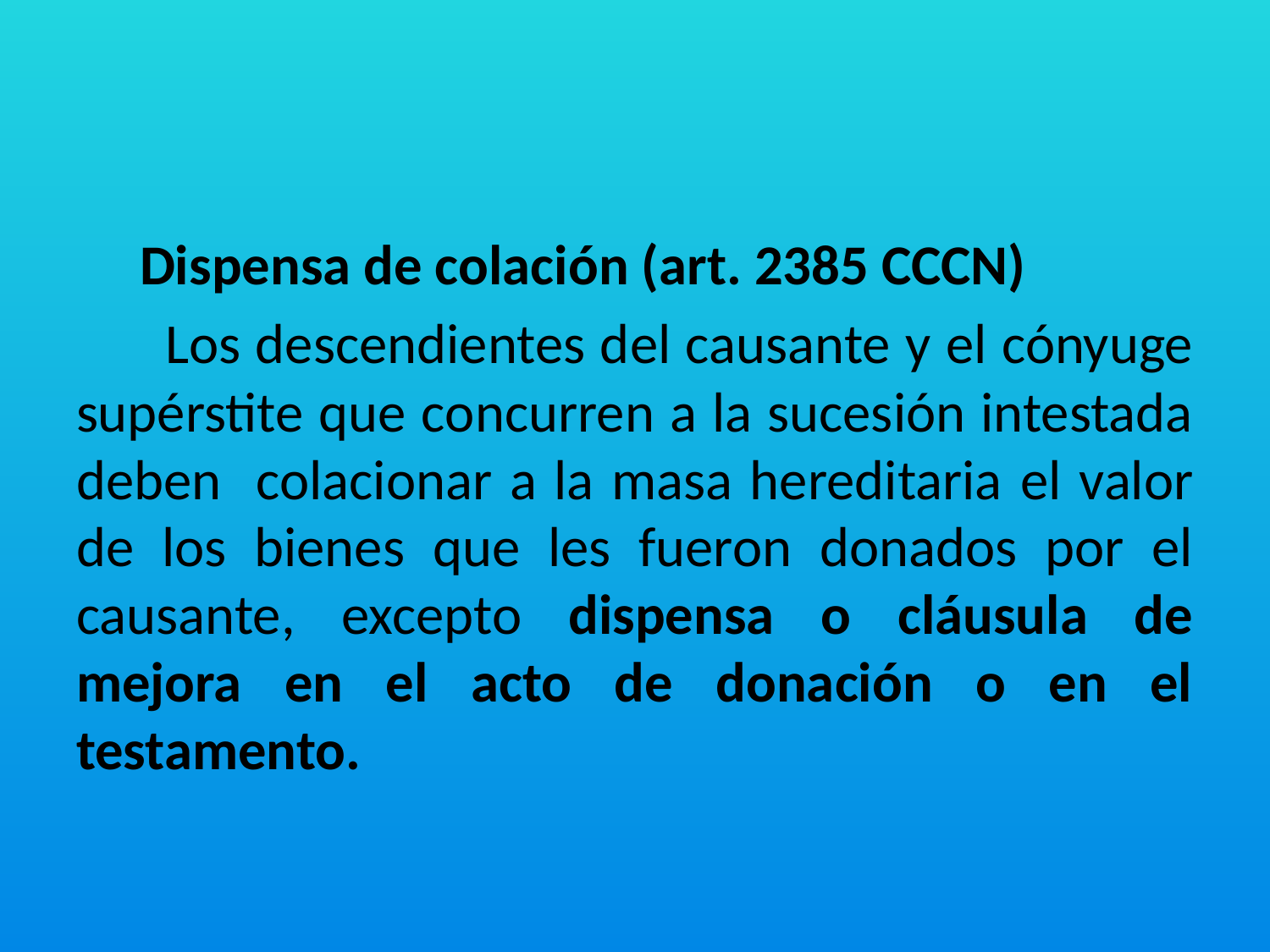

#
     Dispensa de colación (art. 2385 CCCN)
      Los descendientes del causante y el cónyuge supérstite que concurren a la sucesión intestada deben  colacionar a la masa hereditaria el valor de los bienes que les fueron donados por el causante, excepto dispensa o cláusula de mejora en el acto de donación o en el testamento.